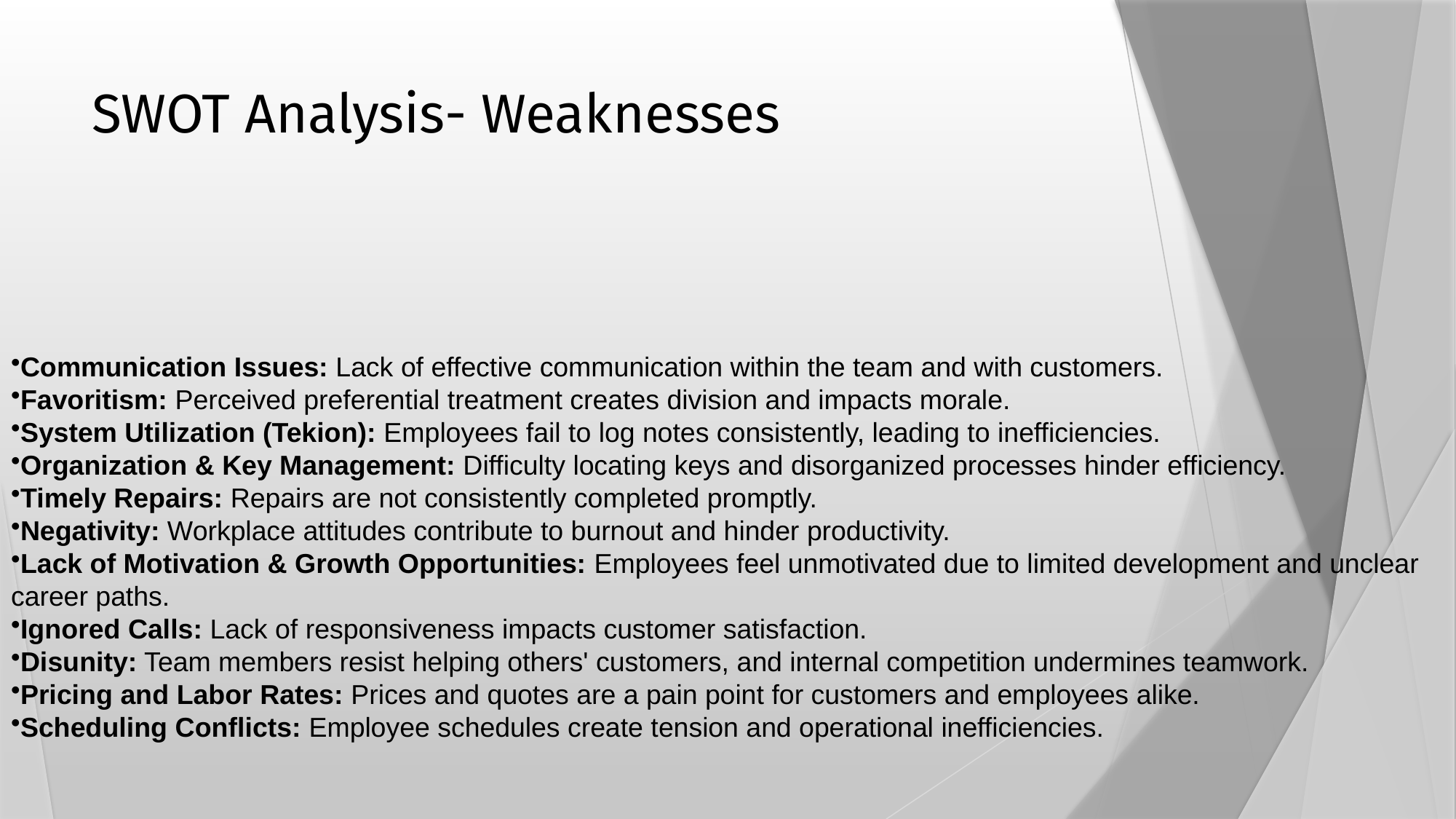

# SWOT Analysis- Weaknesses

Communication Issues: Lack of effective communication within the team and with customers.
Favoritism: Perceived preferential treatment creates division and impacts morale.
System Utilization (Tekion): Employees fail to log notes consistently, leading to inefficiencies.
Organization & Key Management: Difficulty locating keys and disorganized processes hinder efficiency.
Timely Repairs: Repairs are not consistently completed promptly.
Negativity: Workplace attitudes contribute to burnout and hinder productivity.
Lack of Motivation & Growth Opportunities: Employees feel unmotivated due to limited development and unclear career paths.
Ignored Calls: Lack of responsiveness impacts customer satisfaction.
Disunity: Team members resist helping others' customers, and internal competition undermines teamwork.
Pricing and Labor Rates: Prices and quotes are a pain point for customers and employees alike.
Scheduling Conflicts: Employee schedules create tension and operational inefficiencies.